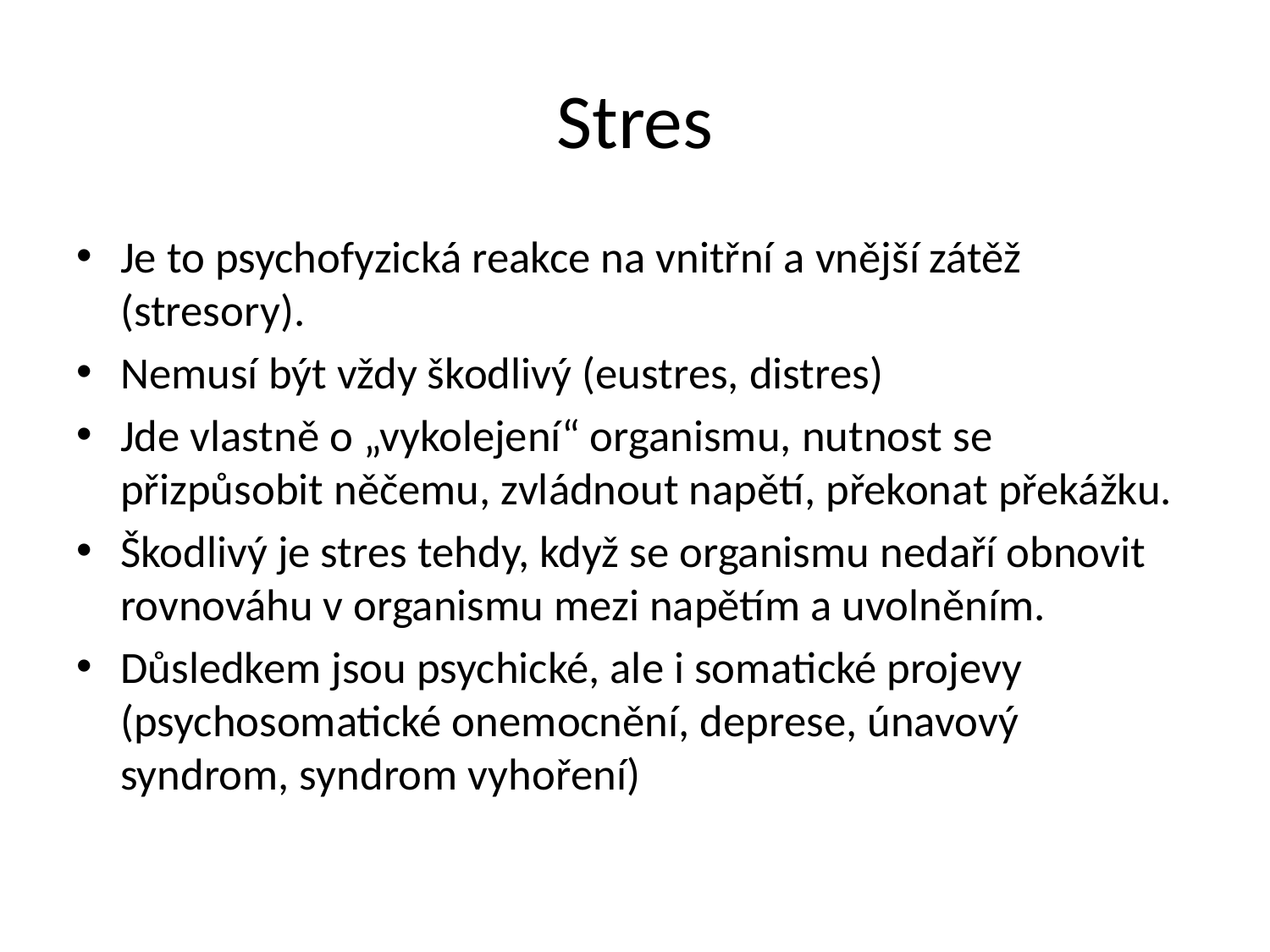

# Stres
Je to psychofyzická reakce na vnitřní a vnější zátěž (stresory).
Nemusí být vždy škodlivý (eustres, distres)
Jde vlastně o „vykolejení“ organismu, nutnost se přizpůsobit něčemu, zvládnout napětí, překonat překážku.
Škodlivý je stres tehdy, když se organismu nedaří obnovit rovnováhu v organismu mezi napětím a uvolněním.
Důsledkem jsou psychické, ale i somatické projevy (psychosomatické onemocnění, deprese, únavový syndrom, syndrom vyhoření)